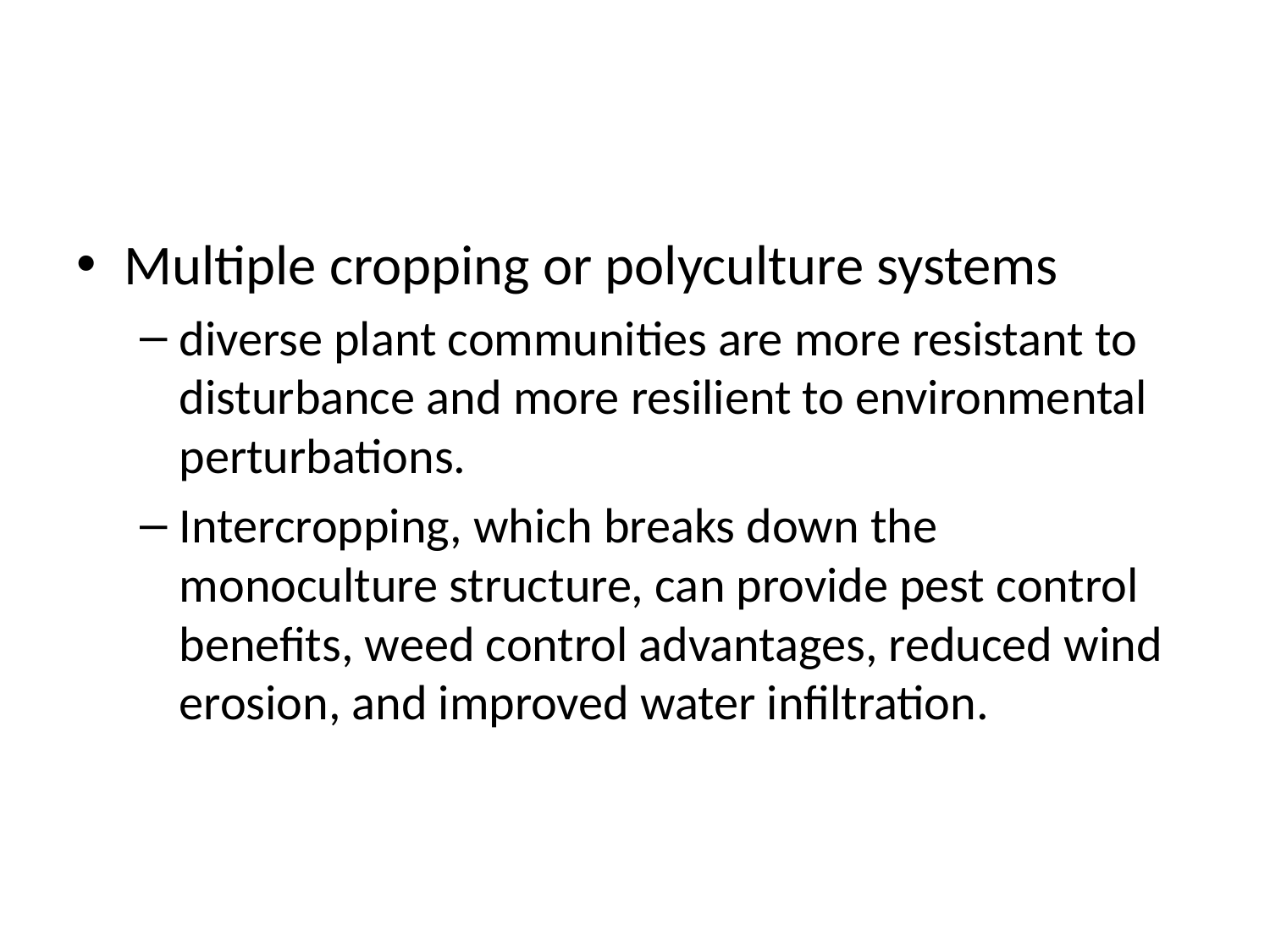

#
Multiple cropping or polyculture systems
diverse plant communities are more resistant to disturbance and more resilient to environmental perturbations.
Intercropping, which breaks down the monoculture structure, can provide pest control benefits, weed control advantages, reduced wind erosion, and improved water infiltration.